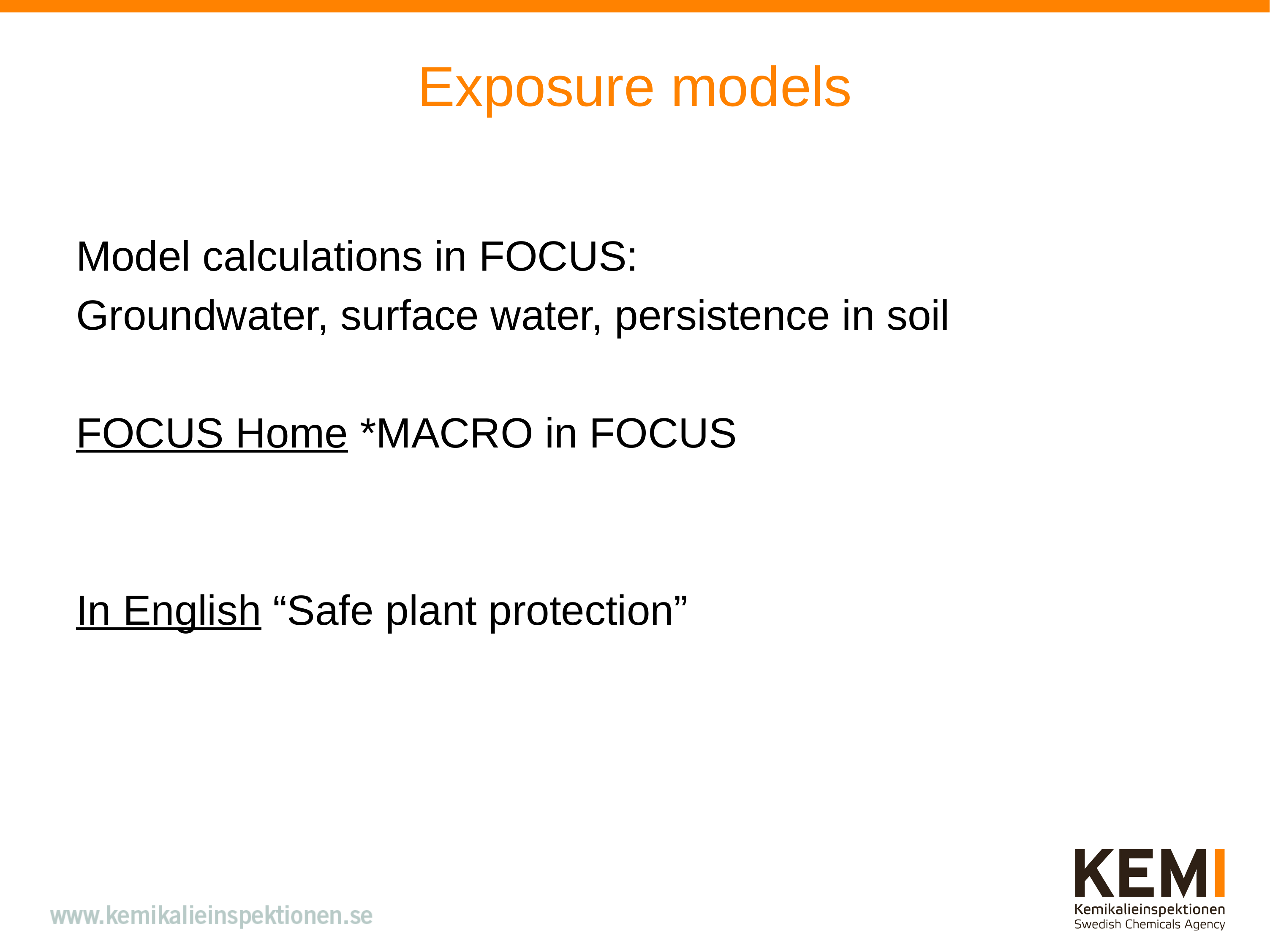

# Exposure models
Model calculations in FOCUS:
Groundwater, surface water, persistence in soil

FOCUS Home *MACRO in FOCUS

In English “Safe plant protection”